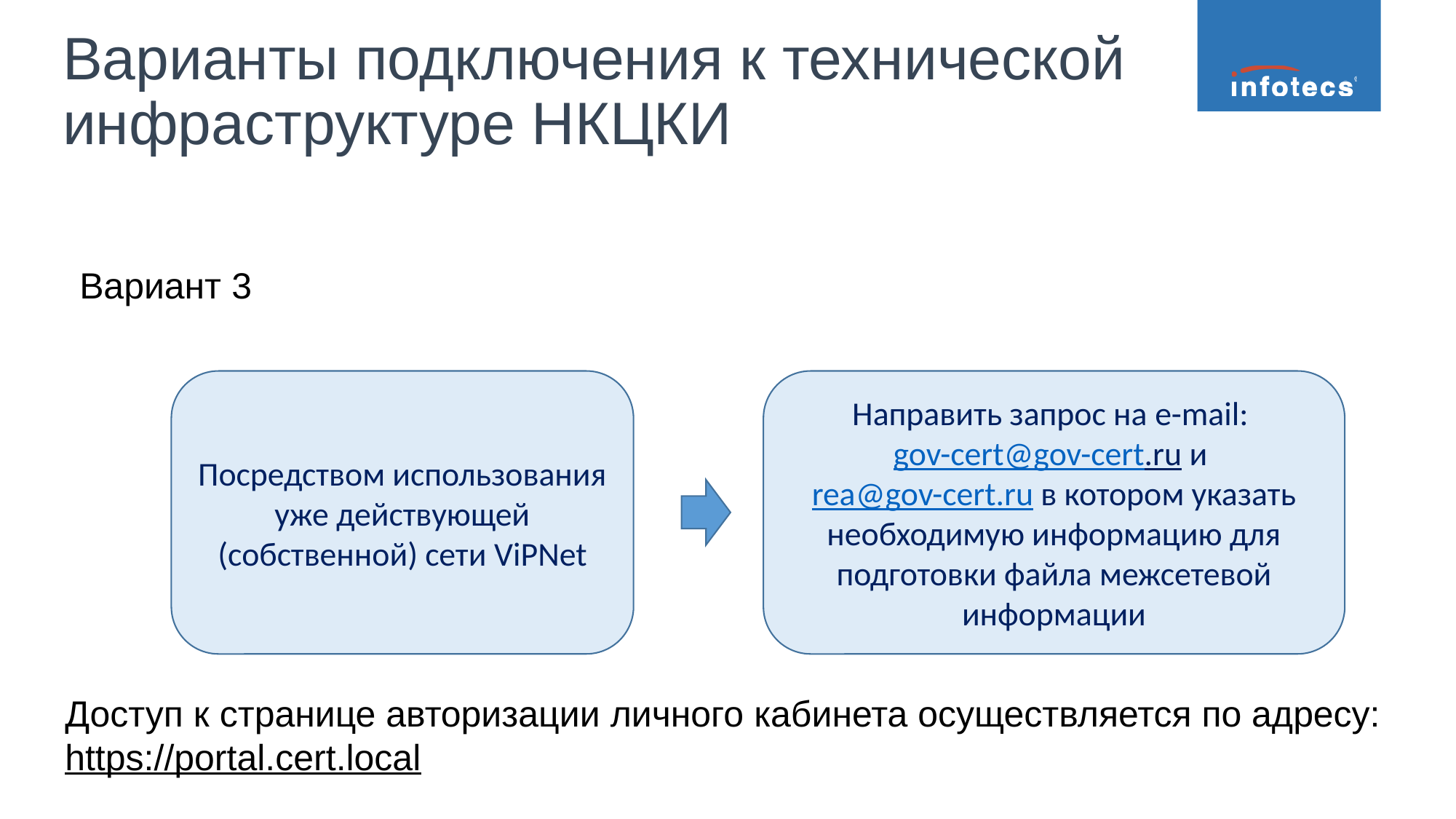

Варианты подключения к технической
инфраструктуре НКЦКИ
Вариант 3
Посредством использования уже действующей (собственной) сети ViPNet
Направить запрос на e-mail: gov-cert@gov-cert.ru и rea@gov-cert.ru в котором указать необходимую информацию для подготовки файла межсетевой информации

Доступ к странице авторизации личного кабинета осуществляется по адресу:
https://portal.cert.local